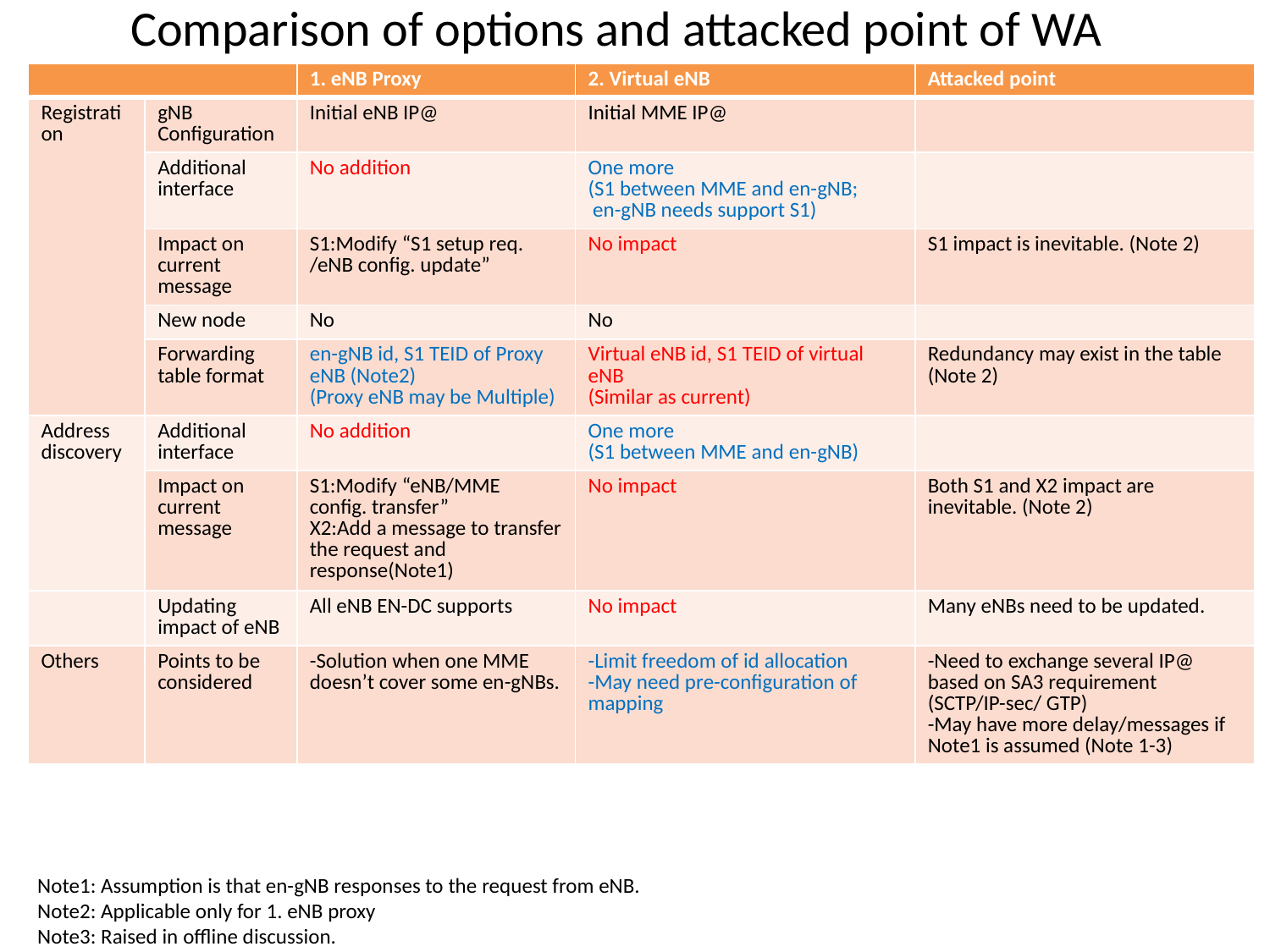

# Comparison of options and attacked point of WA
|  |  | 1. eNB Proxy | 2. Virtual eNB | Attacked point |
| --- | --- | --- | --- | --- |
| Registration | gNB Configuration | Initial eNB IP@ | Initial MME IP@ |  |
|  | Additional interface | No addition | One more (S1 between MME and en-gNB; en-gNB needs support S1) |  |
|  | Impact on current message | S1:Modify “S1 setup req. /eNB config. update” | No impact | S1 impact is inevitable. (Note 2) |
|  | New node | No | No |  |
|  | Forwarding table format | en-gNB id, S1 TEID of Proxy eNB (Note2) (Proxy eNB may be Multiple) | Virtual eNB id, S1 TEID of virtual eNB (Similar as current) | Redundancy may exist in the table (Note 2) |
| Address discovery | Additional interface | No addition | One more (S1 between MME and en-gNB) |  |
|  | Impact on current message | S1:Modify “eNB/MME config. transfer” X2:Add a message to transfer the request and response(Note1) | No impact | Both S1 and X2 impact are inevitable. (Note 2) |
|  | Updating impact of eNB | All eNB EN-DC supports | No impact | Many eNBs need to be updated. |
| Others | Points to be considered | -Solution when one MME doesn’t cover some en-gNBs. | -Limit freedom of id allocation -May need pre-configuration of mapping | -Need to exchange several IP@ based on SA3 requirement (SCTP/IP-sec/ GTP) -May have more delay/messages if Note1 is assumed (Note 1-3) |
Note1: Assumption is that en-gNB responses to the request from eNB.
Note2: Applicable only for 1. eNB proxy
Note3: Raised in offline discussion.